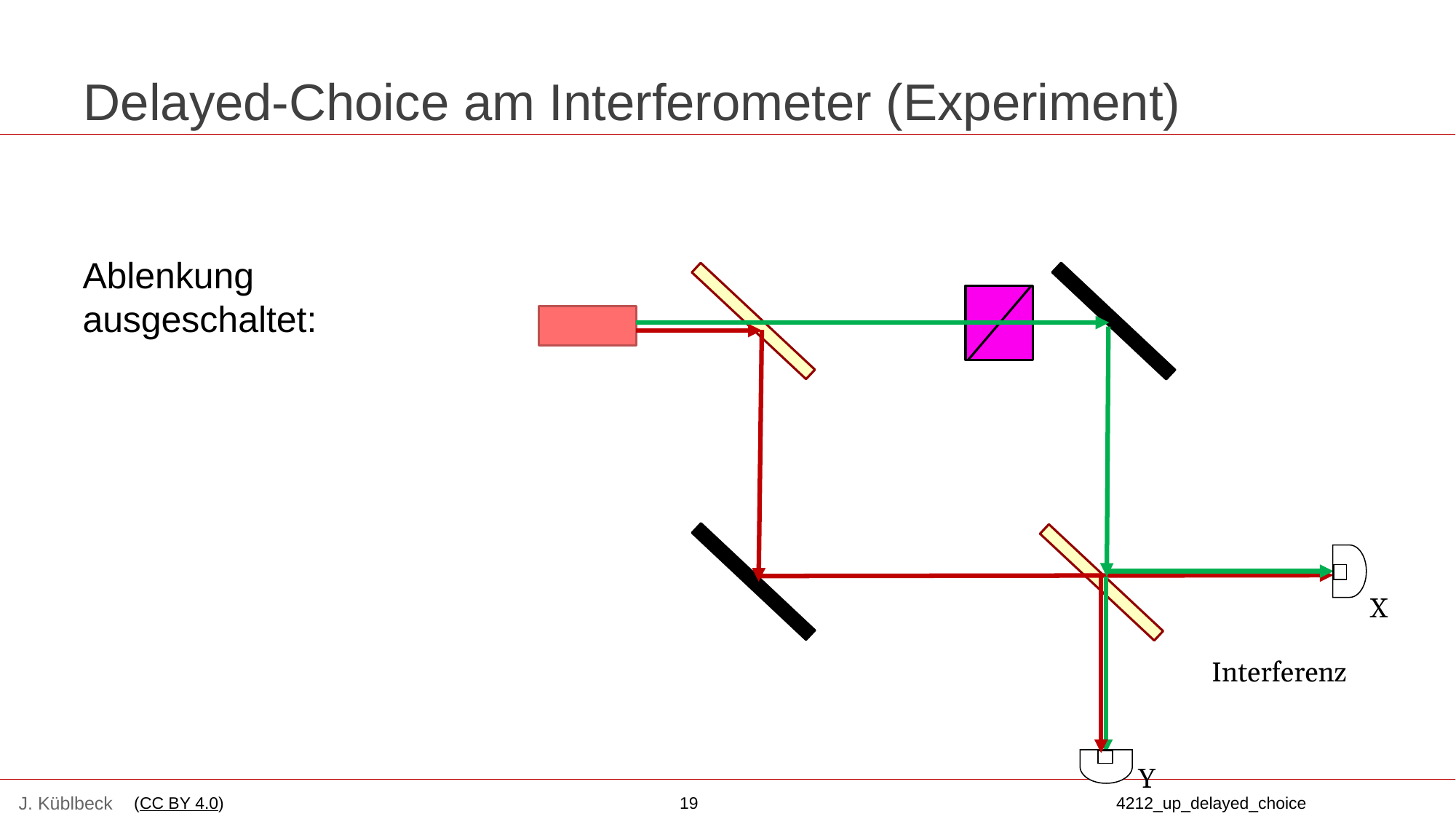

# Delayed-Choice am Interferometer (Experiment)
Ablenkung
ausgeschaltet:

X
Interferenz

Y